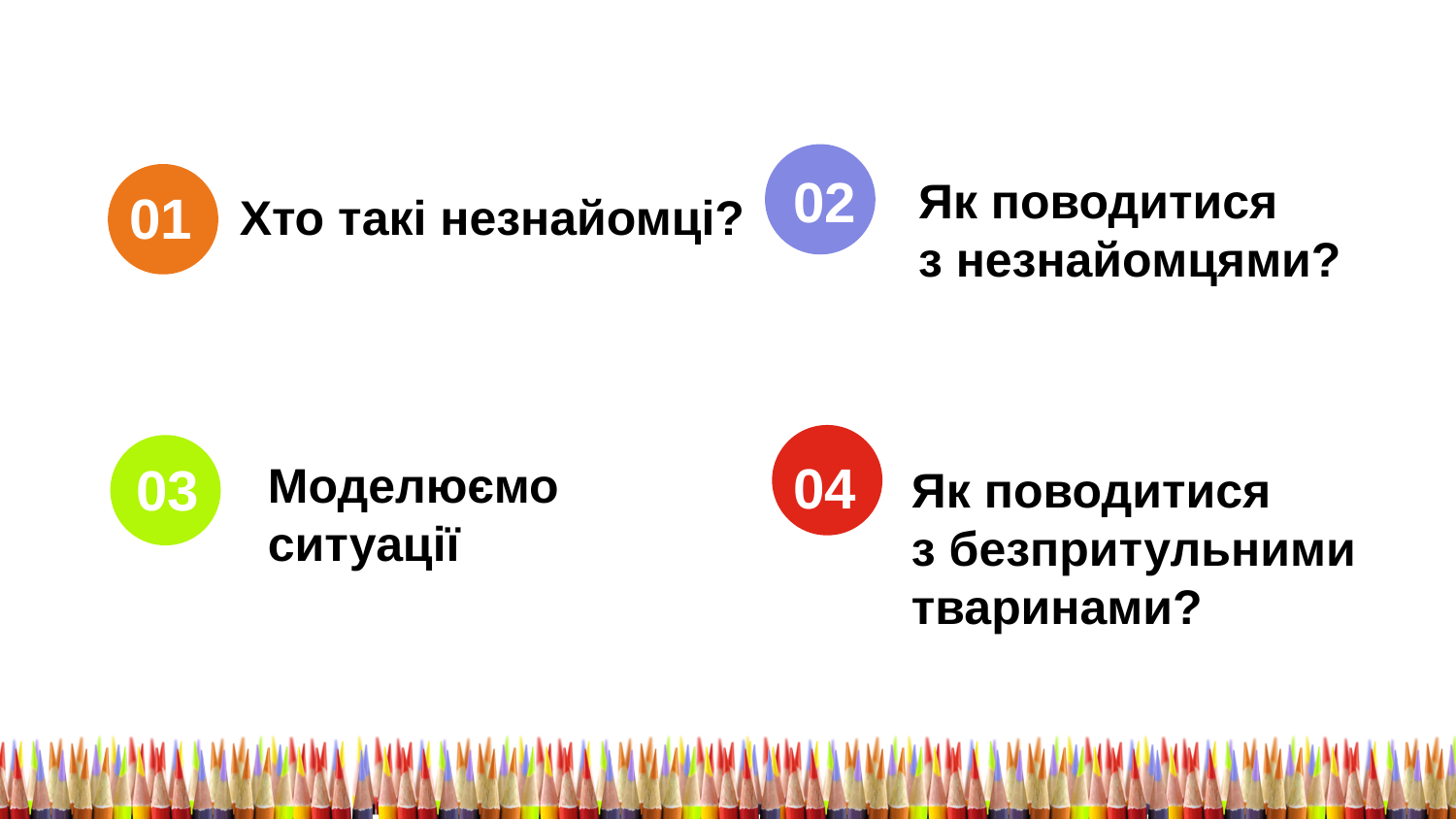

Як поводитися
з незнайомцями?

02
Хто такі незнайомці?
01

Моделюємо
ситуації
04
Як поводитися
з безпритульними тваринами?
03